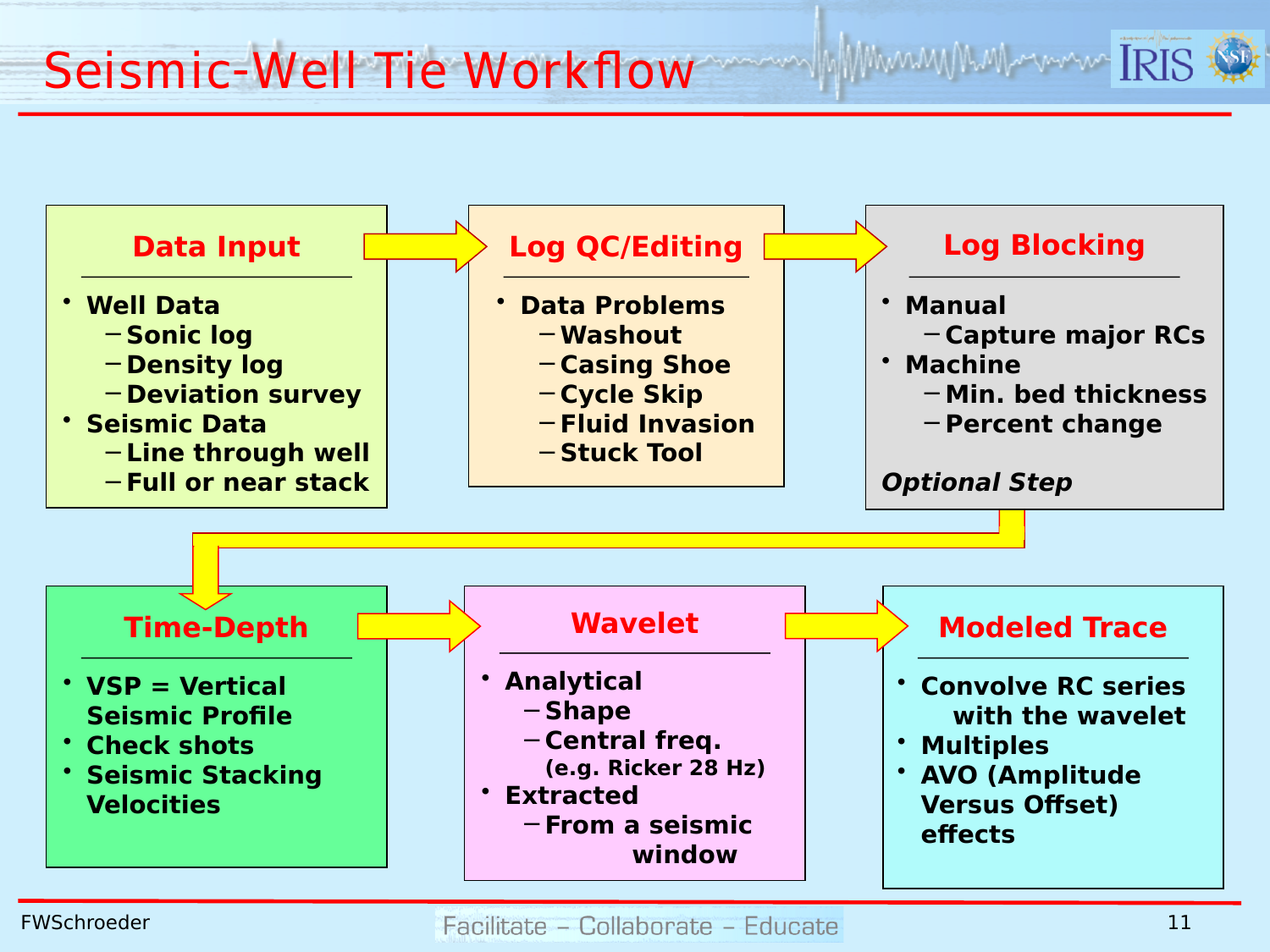

# Seismic-Well Tie Workflow

Data Input

Well Data
Sonic log
Density log
Deviation survey
Seismic Data
Line through well
Full or near stack

Log QC/Editing

Data Problems
Washout
Casing Shoe
Cycle Skip
Fluid Invasion
Stuck Tool

Log Blocking

Manual
Capture major RCs
Machine
Min. bed thickness
Percent change

Optional Step

Time-Depth

VSP = Vertical 	Seismic Profile
Check shots
Seismic Stacking 	Velocities

Wavelet

Analytical
Shape
Central freq.  (e.g. Ricker 28 Hz)
Extracted
From a seismic 	window

Modeled Trace

Convolve RC series 	with the wavelet
Multiples
AVO (Amplitude 	Versus Offset) 	effects